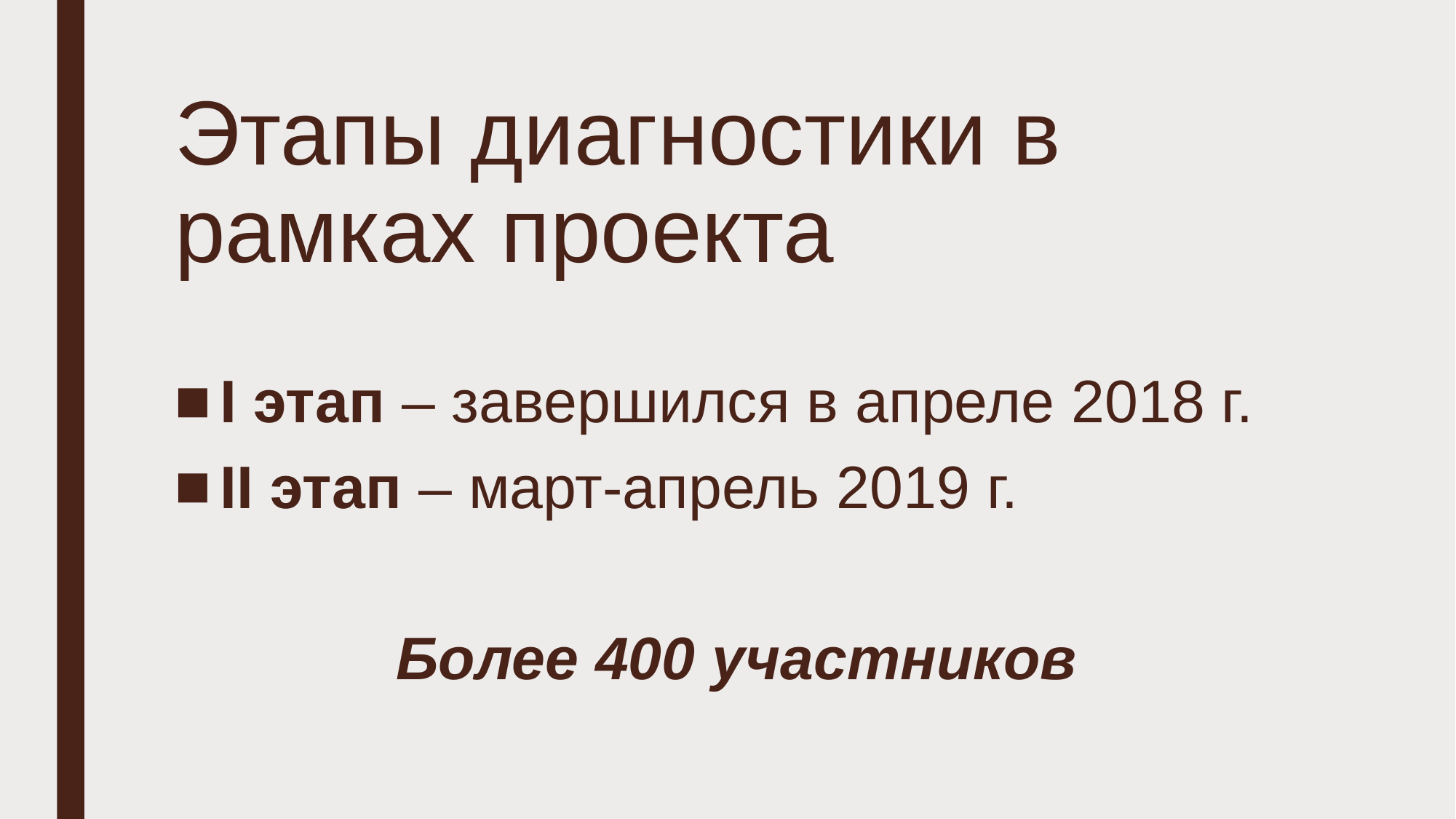

# Этапы диагностики в рамках проекта

I этап – завершился в апреле 2018 г.
II этап – март-апрель 2019 г.

Более 400 участников